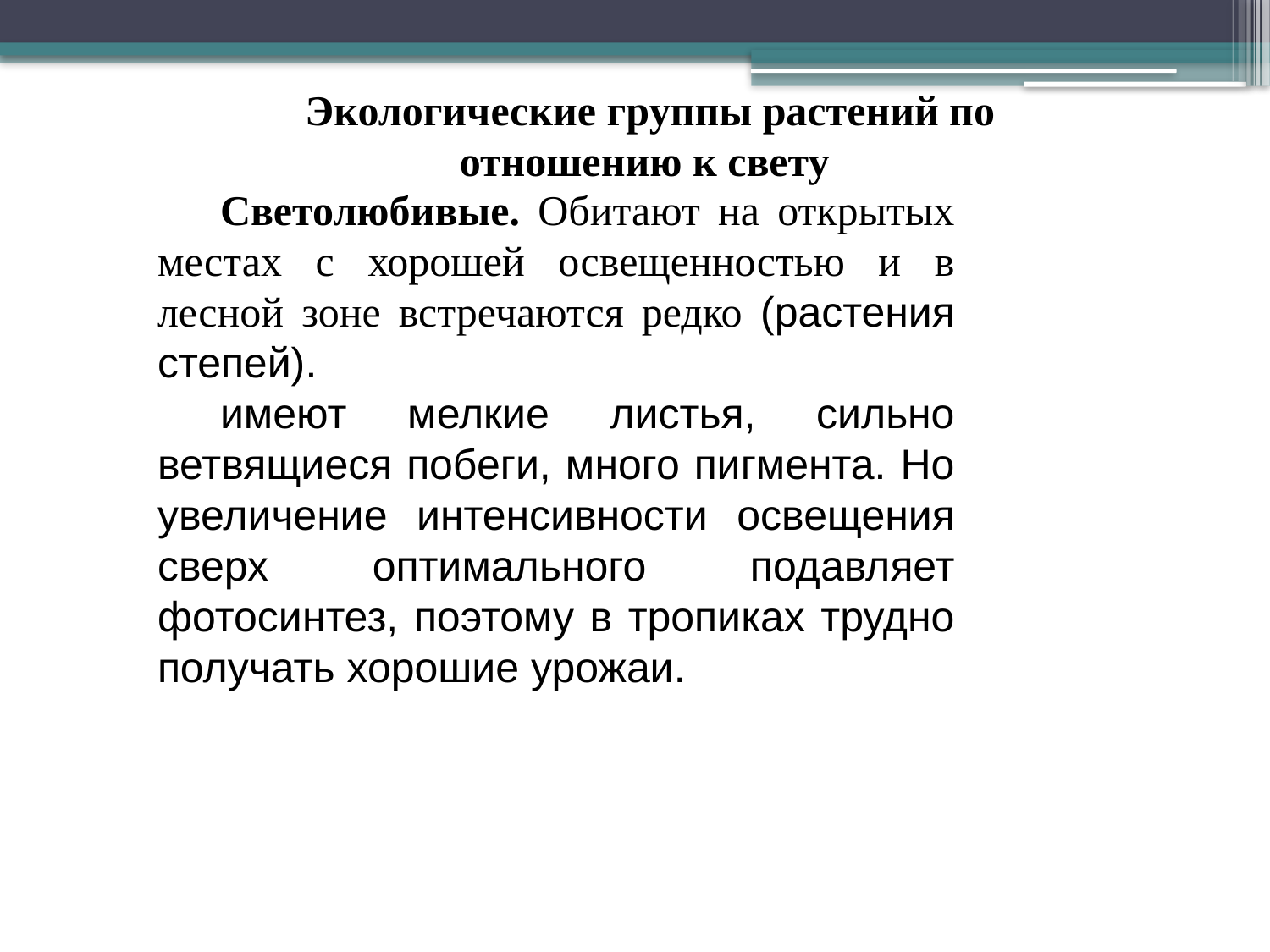

Экологические группы растений по отношению к свету
Светолюбивые. Обитают на открытых местах с хорошей освещенностью и в лесной зоне встречаются редко (растения степей).
имеют мелкие листья, сильно ветвящиеся побеги, много пигмента. Но увеличение интенсивности освещения сверх оптимального подавляет фотосинтез, поэтому в тропиках трудно получать хорошие урожаи.